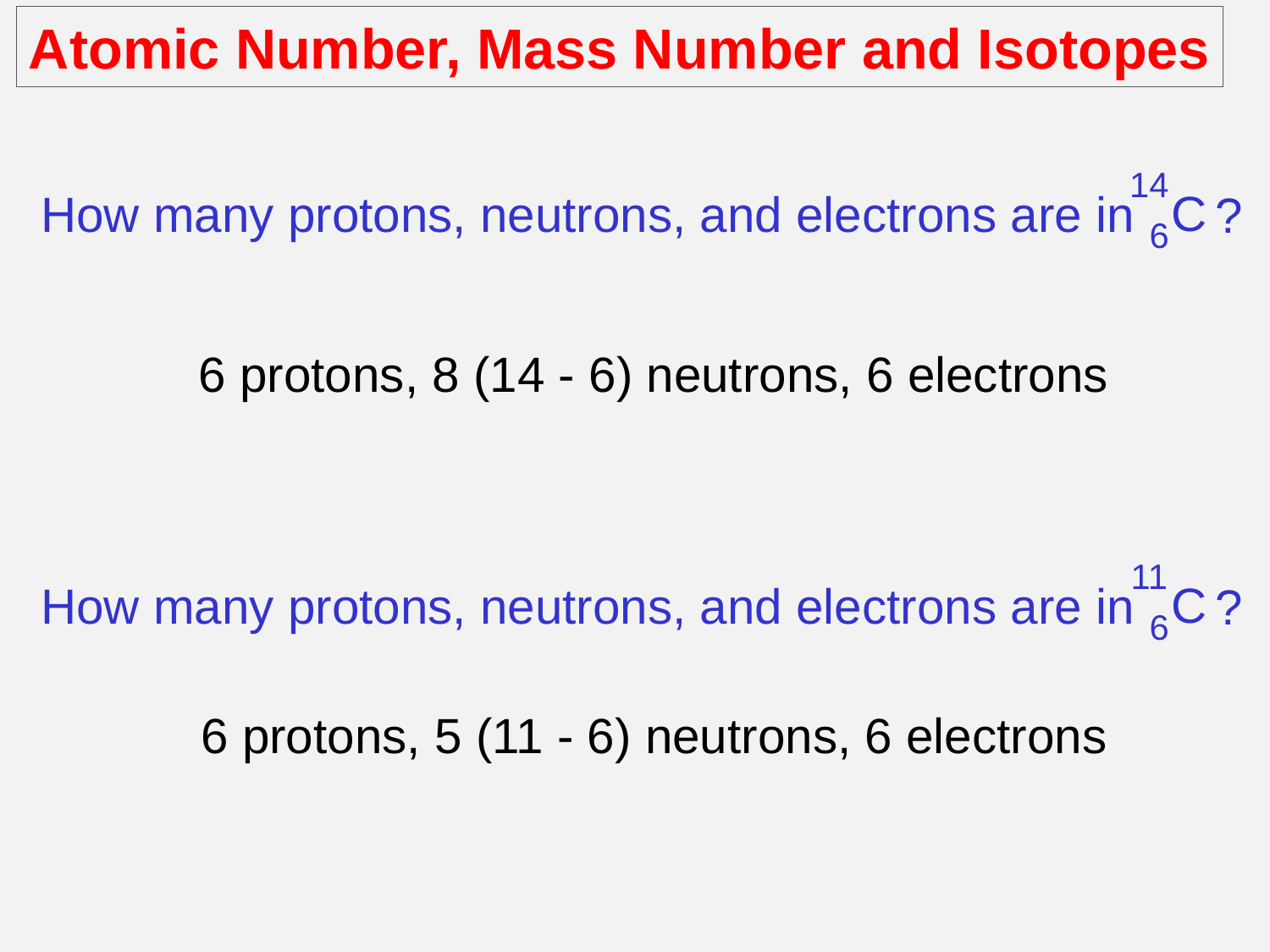

Atomic Number, Mass Number and Isotopes
14
C
6
How many protons, neutrons, and electrons are in
?
6 protons, 8 (14 - 6) neutrons, 6 electrons
11
C
6
How many protons, neutrons, and electrons are in
?
6 protons, 5 (11 - 6) neutrons, 6 electrons